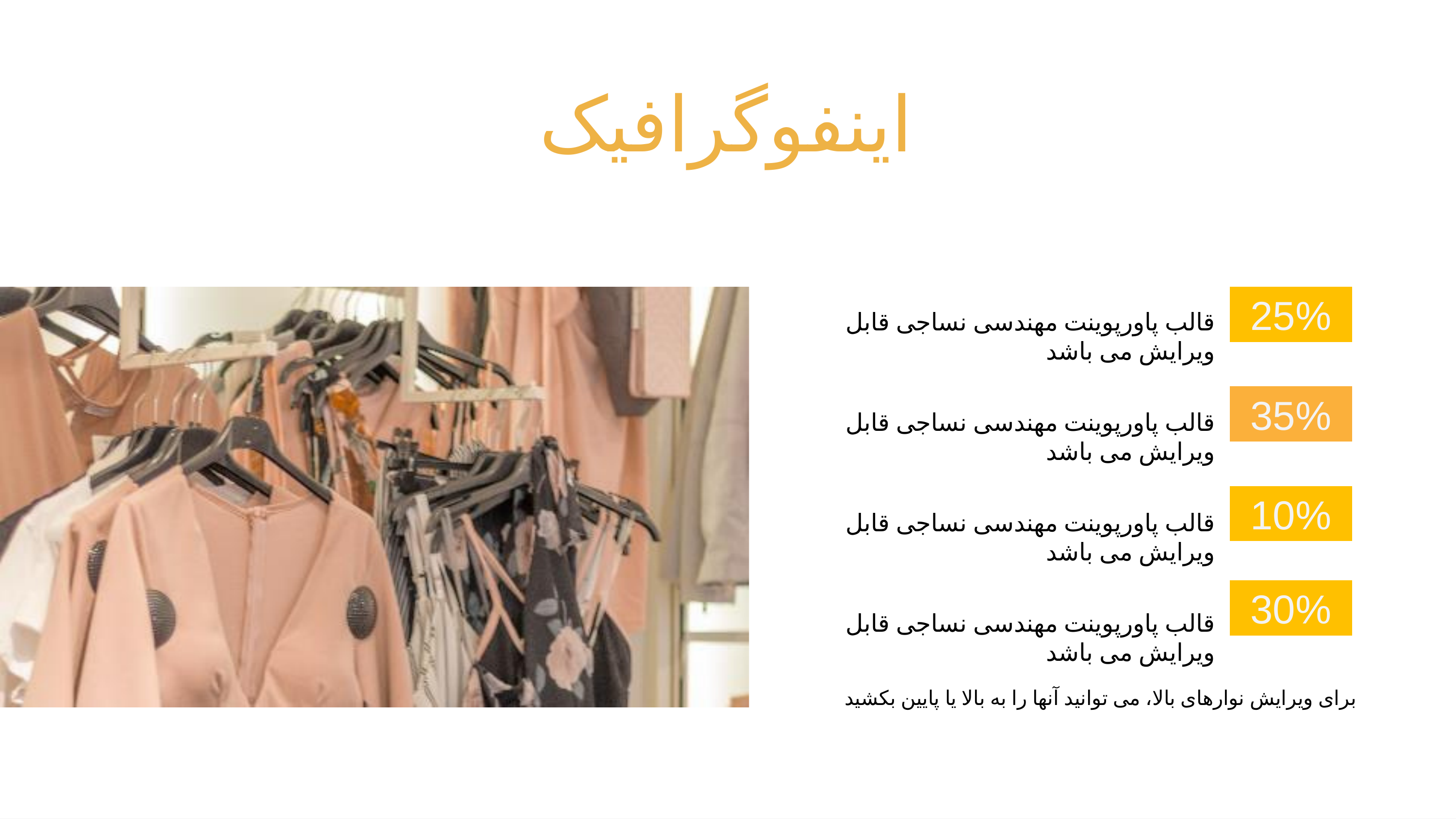

اینفوگرافیک

25%
قالب پاورپوینت مهندسی نساجی قابل ویرایش می باشد

35%
قالب پاورپوینت مهندسی نساجی قابل ویرایش می باشد

10%
قالب پاورپوینت مهندسی نساجی قابل ویرایش می باشد

30%
قالب پاورپوینت مهندسی نساجی قابل ویرایش می باشد
برای ویرایش نوارهای بالا، می توانید آنها را به بالا یا پایین بکشید